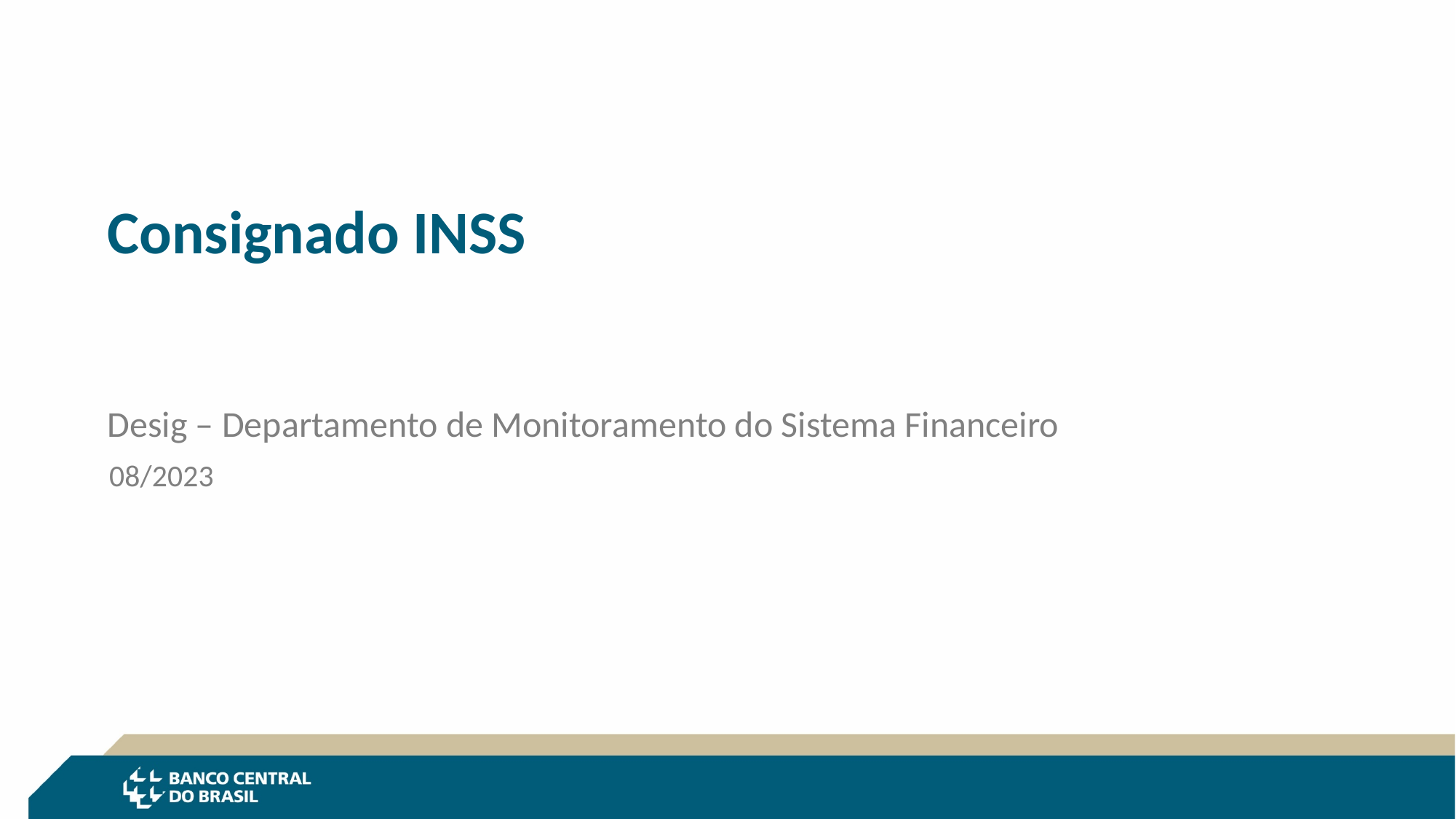

Consignado INSS
Desig – Departamento de Monitoramento do Sistema Financeiro
08/2023